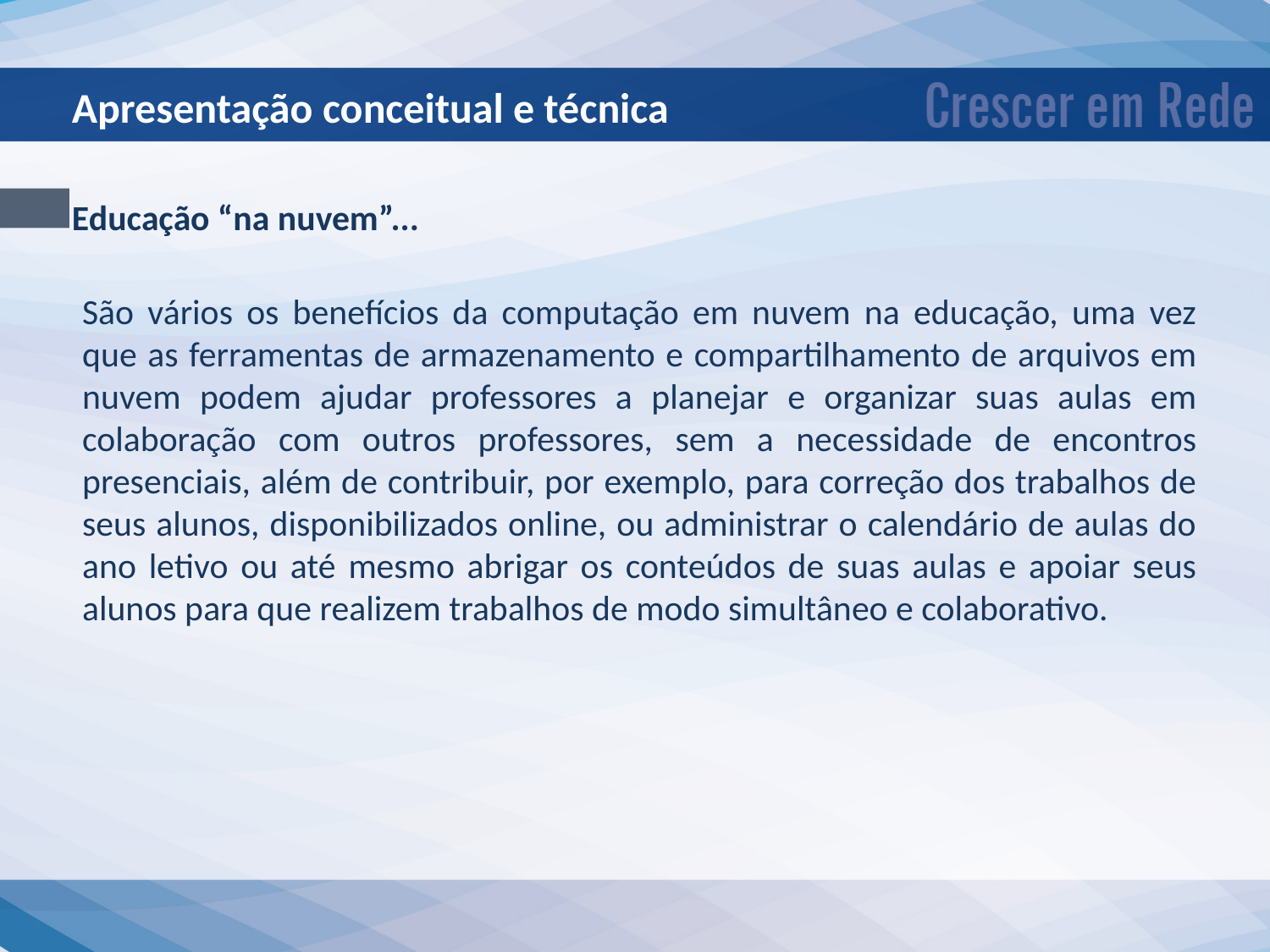

Apresentação conceitual e técnica
Educação “na nuvem”...

São vários os benefícios da computação em nuvem na educação, uma vez que as ferramentas de armazenamento e compartilhamento de arquivos em nuvem podem ajudar professores a planejar e organizar suas aulas em colaboração com outros professores, sem a necessidade de encontros presenciais, além de contribuir, por exemplo, para correção dos trabalhos de seus alunos, disponibilizados online, ou administrar o calendário de aulas do ano letivo ou até mesmo abrigar os conteúdos de suas aulas e apoiar seus alunos para que realizem trabalhos de modo simultâneo e colaborativo.